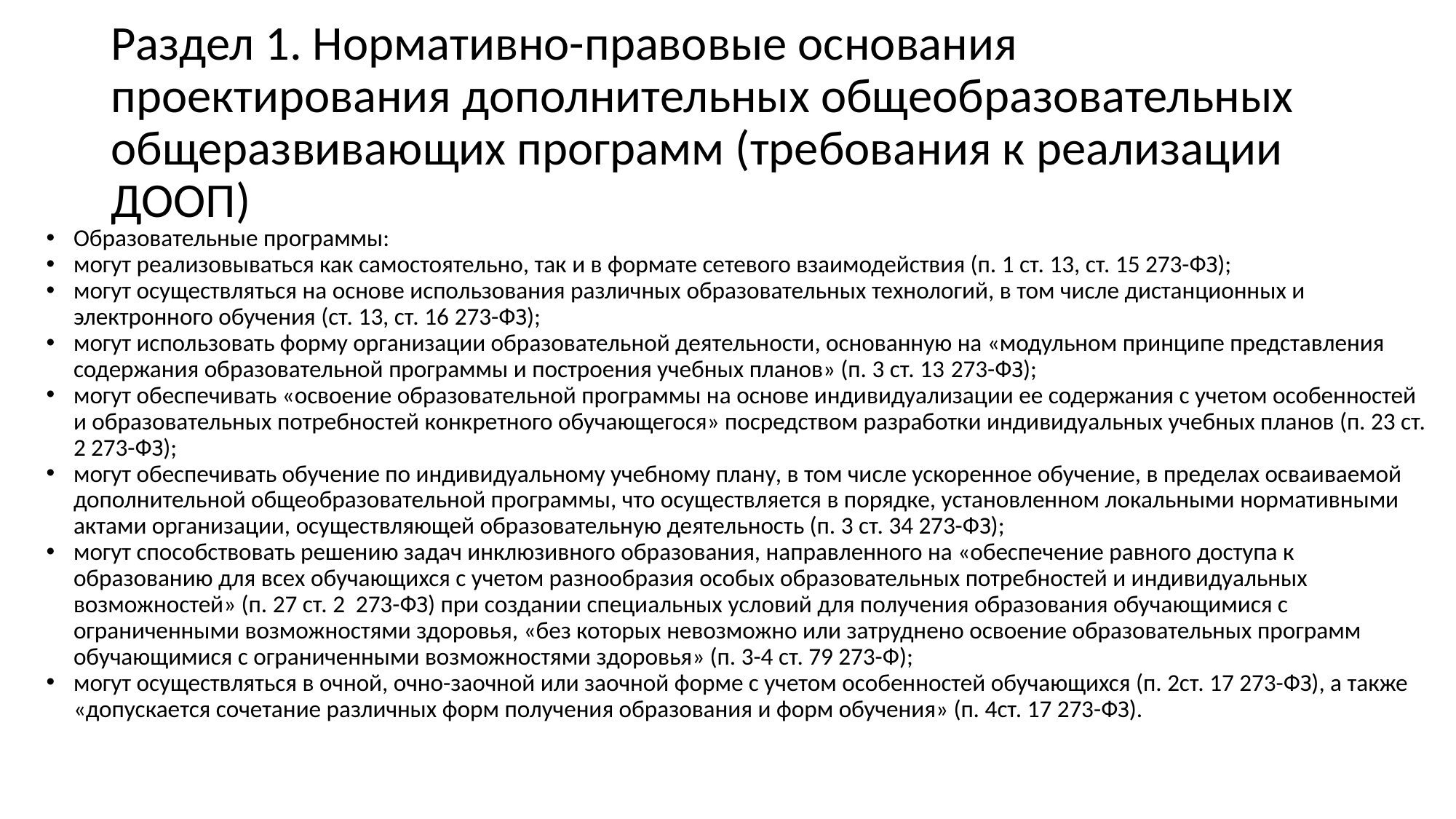

# Раздел 1. Нормативно-правовые основания проектирования дополнительных общеобразовательных общеразвивающих программ (требования к реализации ДООП)
Образовательные программы:
могут реализовываться как самостоятельно, так и в формате сетевого взаимодействия (п. 1 ст. 13, ст. 15 273-ФЗ);
могут осуществляться на основе использования различных образовательных технологий, в том числе дистанционных и электронного обучения (ст. 13, ст. 16 273-ФЗ);
могут использовать форму организации образовательной деятельности, основанную на «модульном принципе представления содержания образовательной программы и построения учебных планов» (п. 3 ст. 13 273-ФЗ);
могут обеспечивать «освоение образовательной программы на основе индивидуализации ее содержания с учетом особенностей и образовательных потребностей конкретного обучающегося» посредством разработки индивидуальных учебных планов (п. 23 ст. 2 273-ФЗ);
могут обеспечивать обучение по индивидуальному учебному плану, в том числе ускоренное обучение, в пределах осваиваемой дополнительной общеобразовательной программы, что осуществляется в порядке, установленном локальными нормативными актами организации, осуществляющей образовательную деятельность (п. 3 ст. 34 273-ФЗ);
могут способствовать решению задач инклюзивного образования, направленного на «обеспечение равного доступа к образованию для всех обучающихся с учетом разнообразия особых образовательных потребностей и индивидуальных возможностей» (п. 27 ст. 2  273-ФЗ) при создании специальных условий для получения образования обучающимися с ограниченными возможностями здоровья, «без которых невозможно или затруднено освоение образовательных программ обучающимися с ограниченными возможностями здоровья» (п. 3-4 ст. 79 273-Ф);
могут осуществляться в очной, очно-заочной или заочной форме с учетом особенностей обучающихся (п. 2ст. 17 273-ФЗ), а также «допускается сочетание различных форм получения образования и форм обучения» (п. 4ст. 17 273-ФЗ).